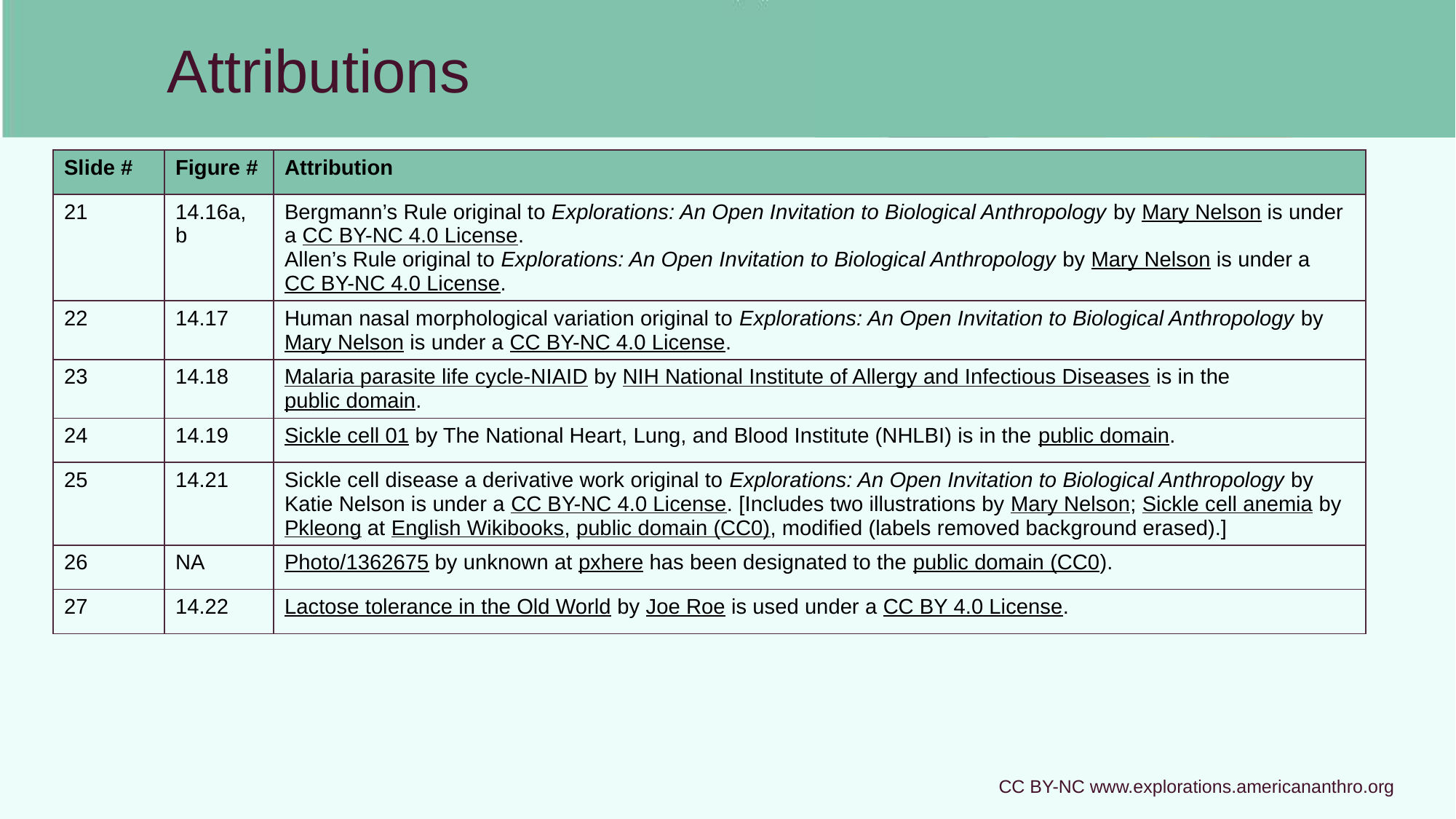

# Attributions
| Slide # | Figure # | Attribution |
| --- | --- | --- |
| 21 | 14.16a, b | Bergmann’s Rule original to Explorations: An Open Invitation to Biological Anthropology by Mary Nelson is under a CC BY-NC 4.0 License. Allen’s Rule original to Explorations: An Open Invitation to Biological Anthropology by Mary Nelson is under a CC BY-NC 4.0 License. |
| 22 | 14.17 | Human nasal morphological variation original to Explorations: An Open Invitation to Biological Anthropology by Mary Nelson is under a CC BY-NC 4.0 License. |
| 23 | 14.18 | Malaria parasite life cycle-NIAID by NIH National Institute of Allergy and Infectious Diseases is in the public domain. |
| 24 | 14.19 | Sickle cell 01 by The National Heart, Lung, and Blood Institute (NHLBI) is in the public domain. |
| 25 | 14.21 | Sickle cell disease a derivative work original to Explorations: An Open Invitation to Biological Anthropology by Katie Nelson is under a CC BY-NC 4.0 License. [Includes two illustrations by Mary Nelson; Sickle cell anemia by Pkleong at English Wikibooks, public domain (CC0), modified (labels removed background erased).] |
| 26 | NA | Photo/1362675 by unknown at pxhere has been designated to the public domain (CC0). |
| 27 | 14.22 | Lactose tolerance in the Old World by Joe Roe is used under a CC BY 4.0 License. |